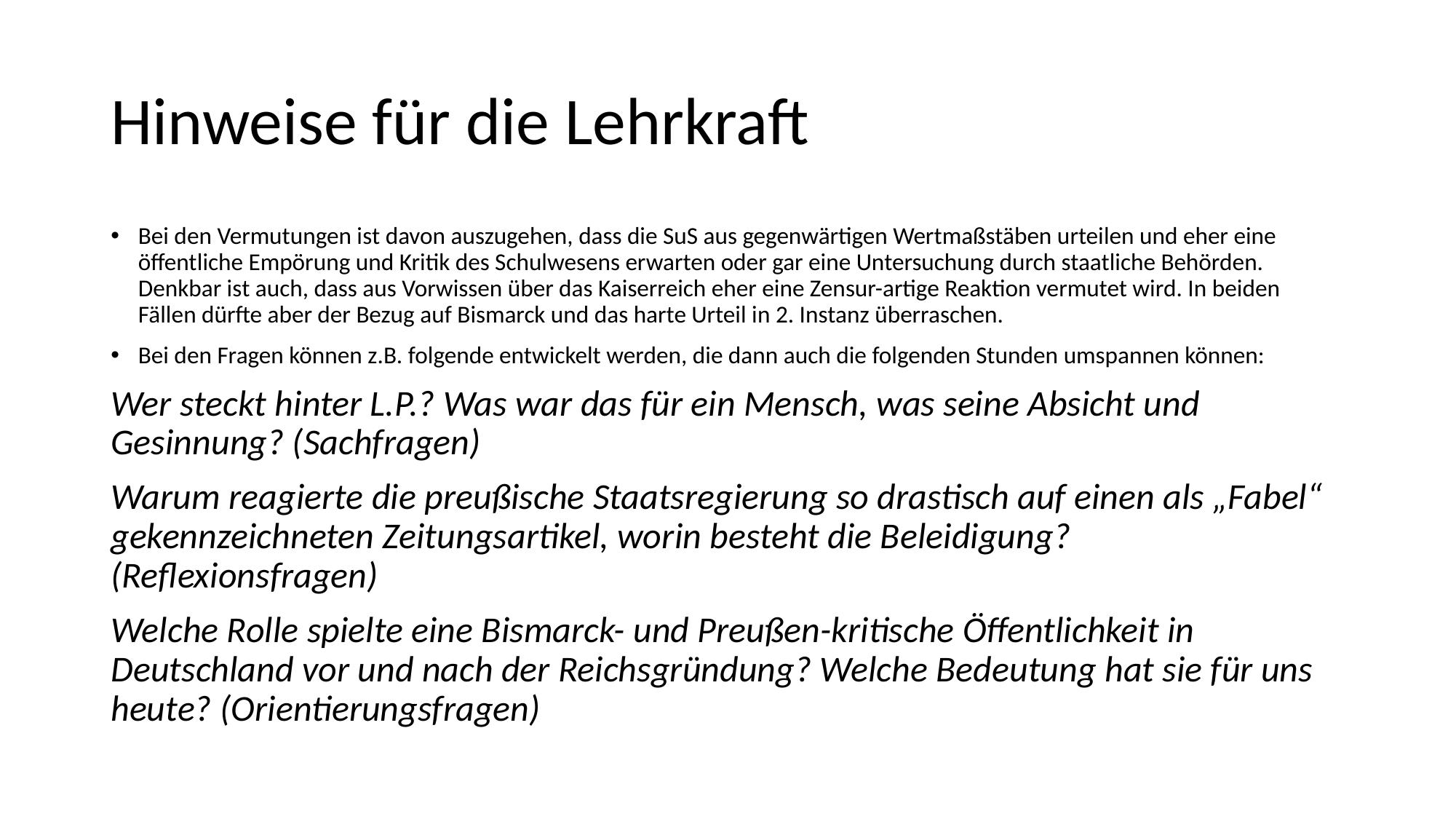

# Hinweise für die Lehrkraft
Bei den Vermutungen ist davon auszugehen, dass die SuS aus gegenwärtigen Wertmaßstäben urteilen und eher eine öffentliche Empörung und Kritik des Schulwesens erwarten oder gar eine Untersuchung durch staatliche Behörden. Denkbar ist auch, dass aus Vorwissen über das Kaiserreich eher eine Zensur-artige Reaktion vermutet wird. In beiden Fällen dürfte aber der Bezug auf Bismarck und das harte Urteil in 2. Instanz überraschen.
Bei den Fragen können z.B. folgende entwickelt werden, die dann auch die folgenden Stunden umspannen können:
Wer steckt hinter L.P.? Was war das für ein Mensch, was seine Absicht und Gesinnung? (Sachfragen)
Warum reagierte die preußische Staatsregierung so drastisch auf einen als „Fabel“ gekennzeichneten Zeitungsartikel, worin besteht die Beleidigung? (Reflexionsfragen)
Welche Rolle spielte eine Bismarck- und Preußen-kritische Öffentlichkeit in Deutschland vor und nach der Reichsgründung? Welche Bedeutung hat sie für uns heute? (Orientierungsfragen)